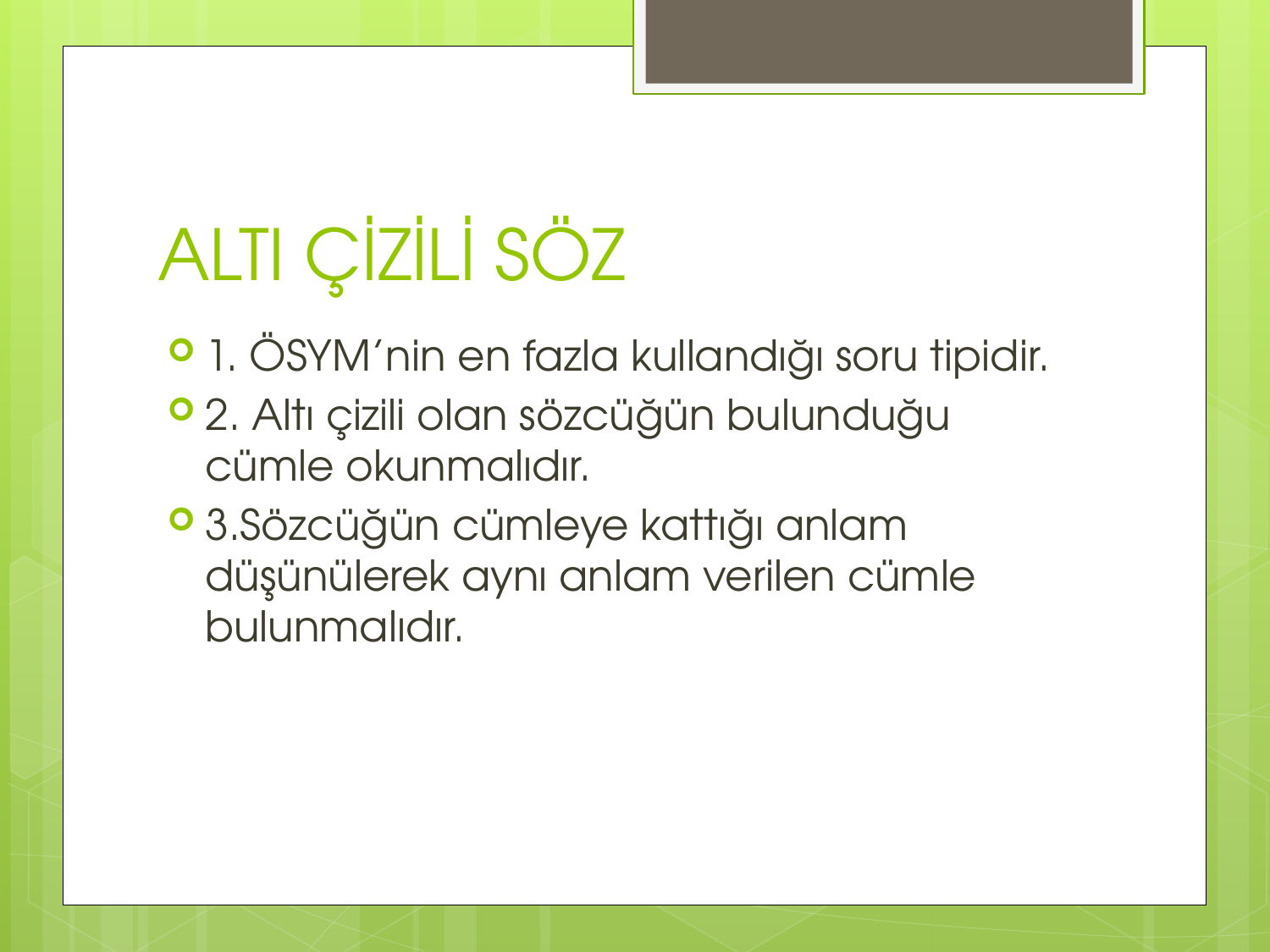

# ALTI ÇİZİLİ SÖZ
1. ÖSYM’nin en fazla kullandığı soru tipidir.
2. Altı çizili olan sözcüğün bulunduğu cümle okunmalıdır.
3.Sözcüğün cümleye kattığı anlam düşünülerek aynı anlam verilen cümle bulunmalıdır.